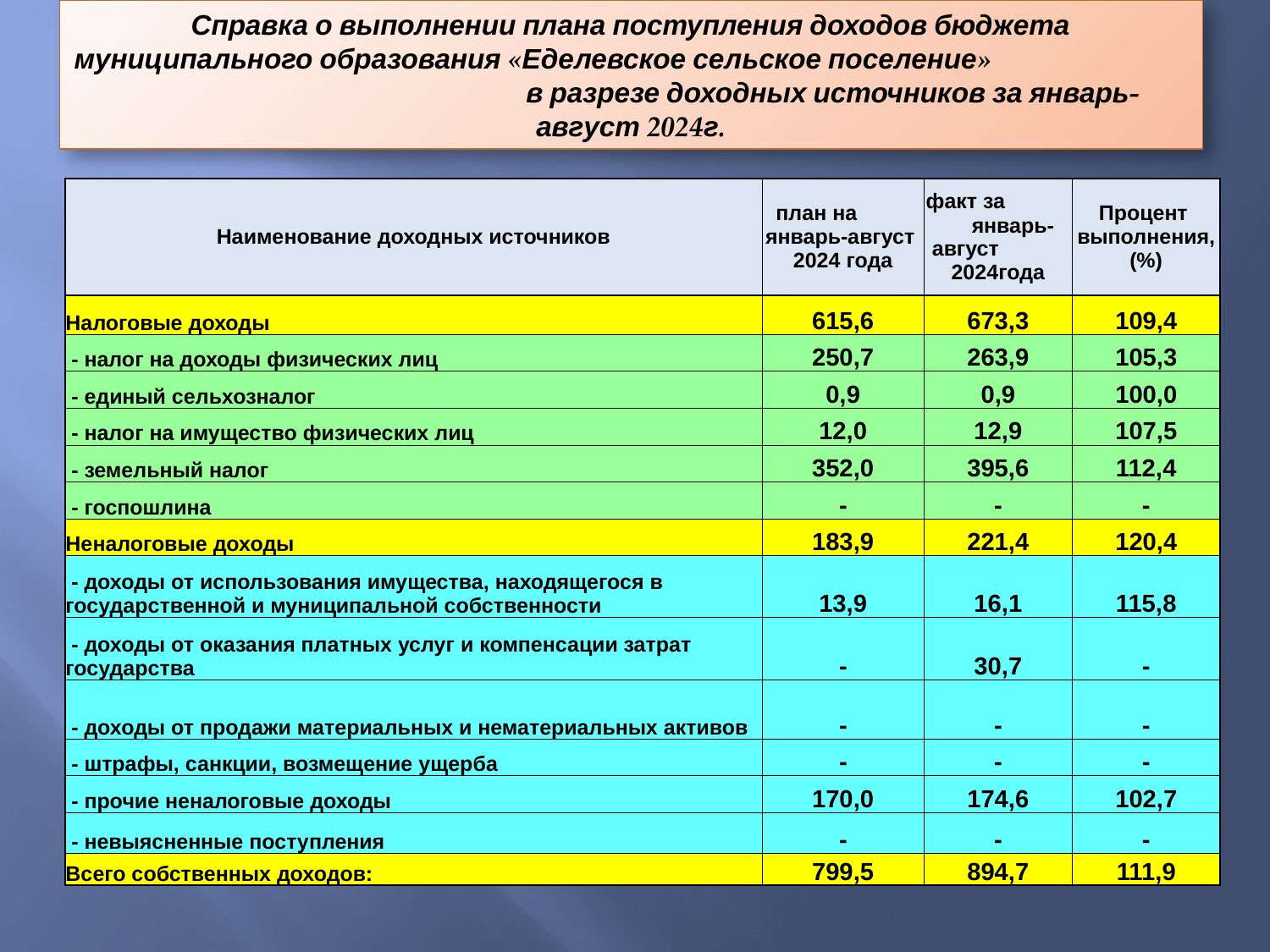

# Справка о выполнении плана поступления доходов бюджета муниципального образования «Еделевское сельское поселение»                                                                                       в разрезе доходных источников за январь-август 2024г.
| Наименование доходных источников | план на январь-август 2024 года | факт за январь- август 2024года | Процент выполнения, (%) |
| --- | --- | --- | --- |
| Налоговые доходы | 615,6 | 673,3 | 109,4 |
| - налог на доходы физических лиц | 250,7 | 263,9 | 105,3 |
| - единый сельхозналог | 0,9 | 0,9 | 100,0 |
| - налог на имущество физических лиц | 12,0 | 12,9 | 107,5 |
| - земельный налог | 352,0 | 395,6 | 112,4 |
| - госпошлина | - | - | - |
| Неналоговые доходы | 183,9 | 221,4 | 120,4 |
| - доходы от использования имущества, находящегося в государственной и муниципальной собственности | 13,9 | 16,1 | 115,8 |
| - доходы от оказания платных услуг и компенсации затрат государства | - | 30,7 | - |
| - доходы от продажи материальных и нематериальных активов | - | - | - |
| - штрафы, санкции, возмещение ущерба | - | - | - |
| - прочие неналоговые доходы | 170,0 | 174,6 | 102,7 |
| - невыясненные поступления | - | - | - |
| Всего собственных доходов: | 799,5 | 894,7 | 111,9 |